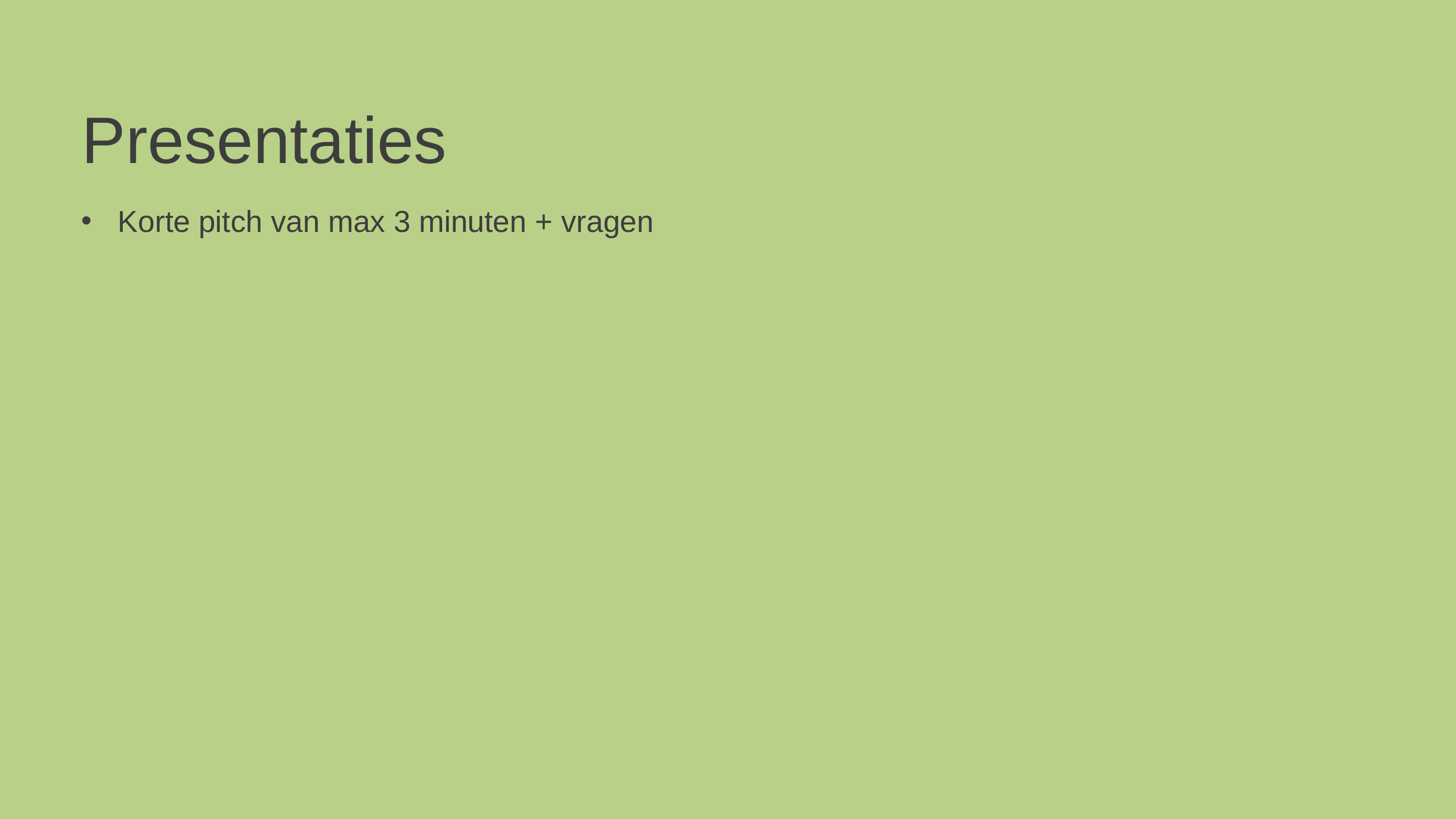

Presentaties
Korte pitch van max 3 minuten + vragen